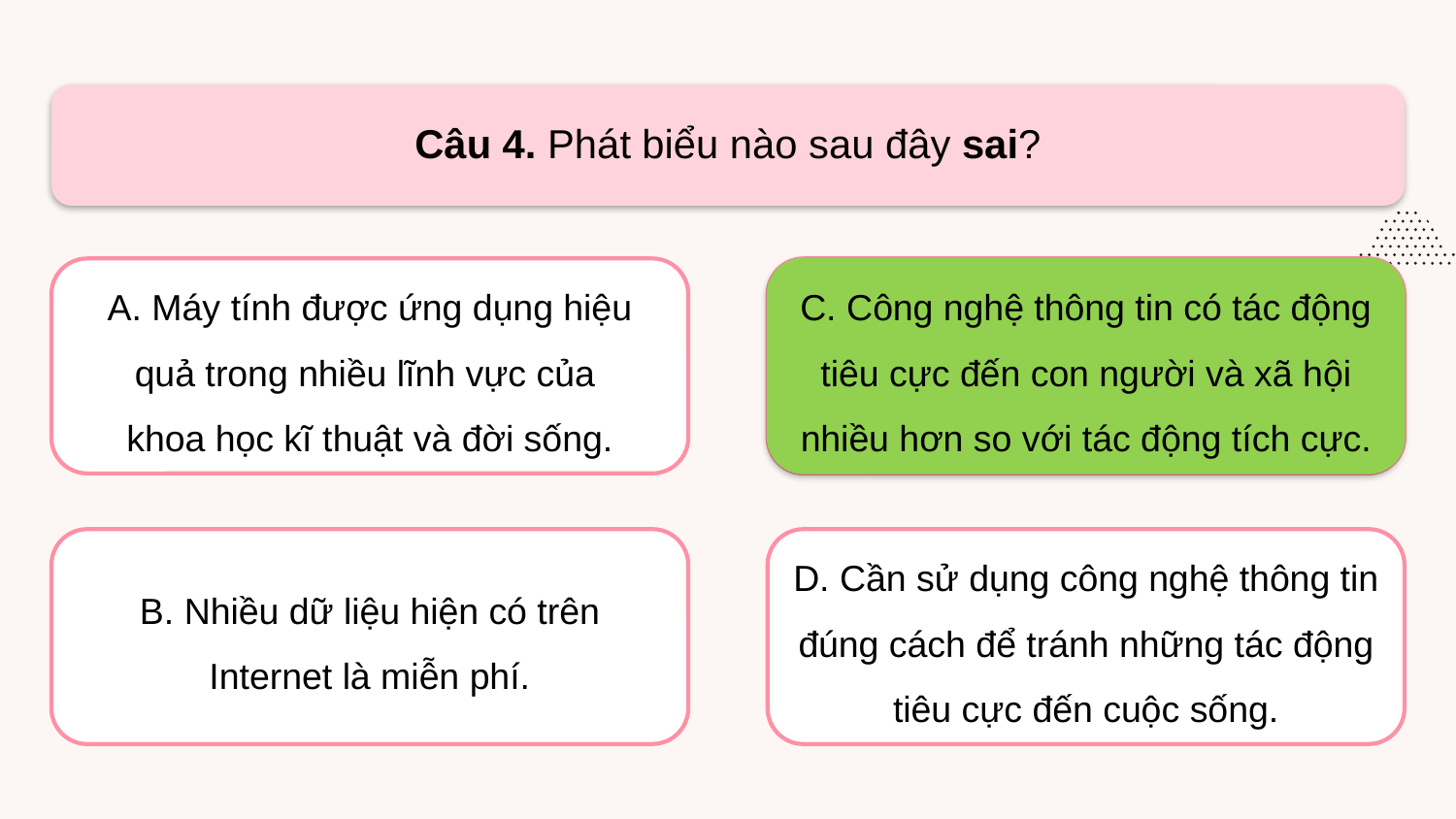

Câu 4. Phát biểu nào sau đây sai?
C. Công nghệ thông tin có tác động tiêu cực đến con người và xã hội nhiều hơn so với tác động tích cực.
A. Máy tính được ứng dụng hiệu quả trong nhiều lĩnh vực của
khoa học kĩ thuật và đời sống.
C. Công nghệ thông tin có tác động tiêu cực đến con người và xã hội nhiều hơn so với tác động tích cực.
B. Nhiều dữ liệu hiện có trên Internet là miễn phí.
D. Cần sử dụng công nghệ thông tin đúng cách để tránh những tác động tiêu cực đến cuộc sống.